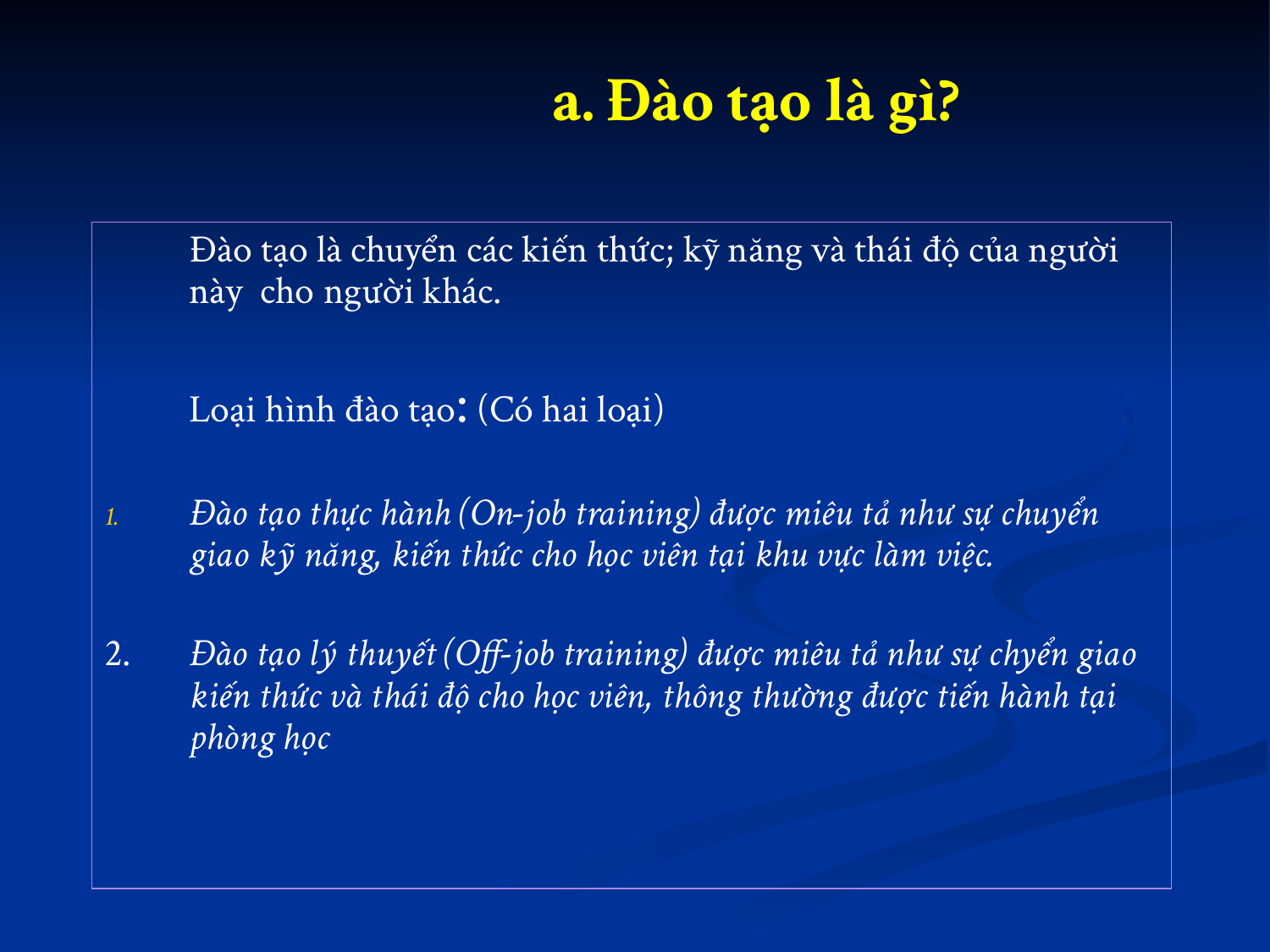

# a. Đào tạo là gì?
	Đào tạo là chuyển các kiến thức; kỹ năng và thái độ của người này  cho người khác.

	Loại hình đào tạo: (Có hai loại)

Đào tạo thực hành (On-job training) được miêu tả như sự chuyển giao kỹ năng, kiến thức cho học viên tại khu vực làm việc.

2.	Đào tạo lý thuyết (Off-job training) được miêu tả như sự chyển giao kiến thức và thái độ cho học viên, thông thường được tiến hành tại phòng học